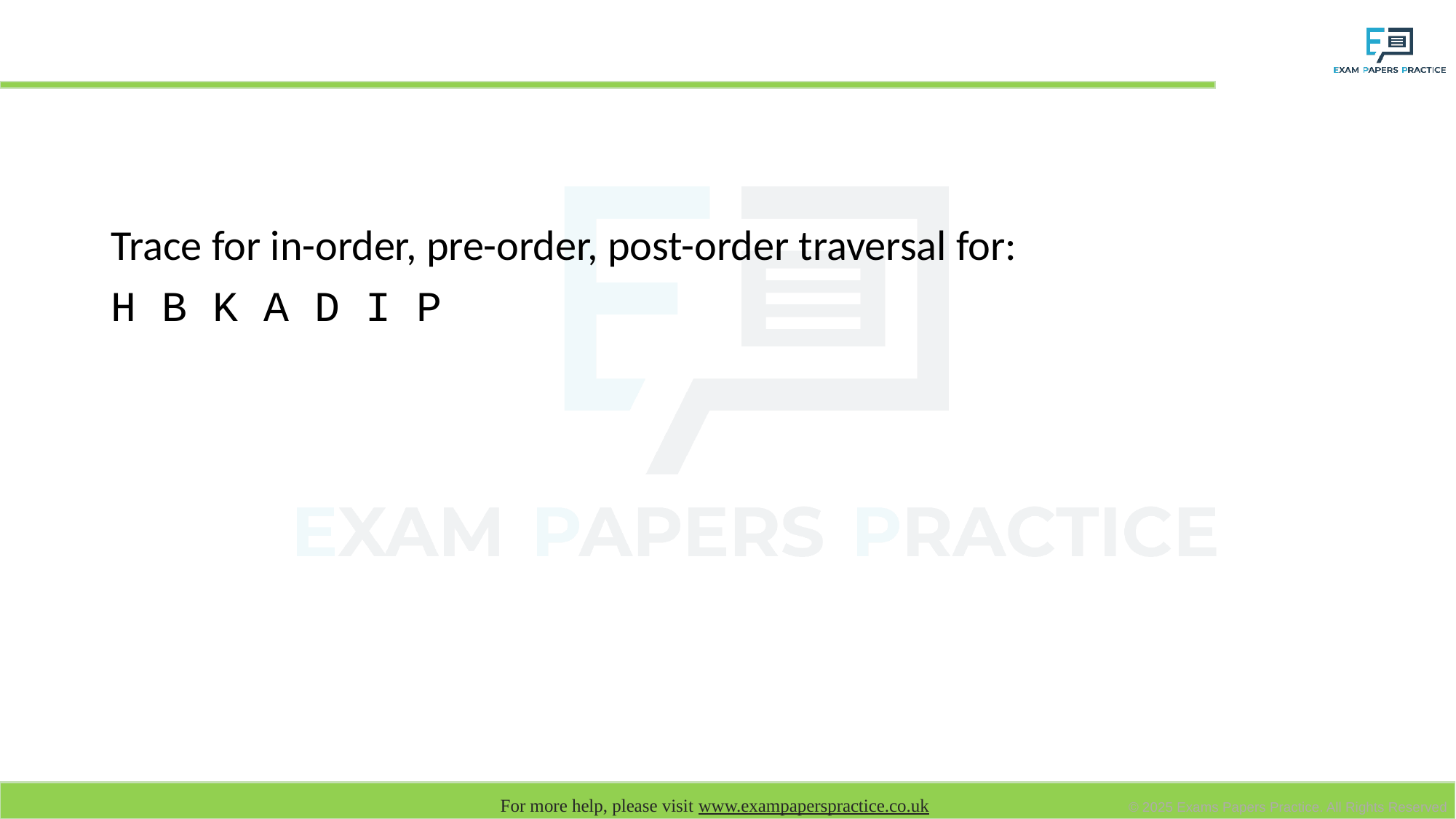

# Homework
Trace for in-order, pre-order, post-order traversal for:
H B K A D I P